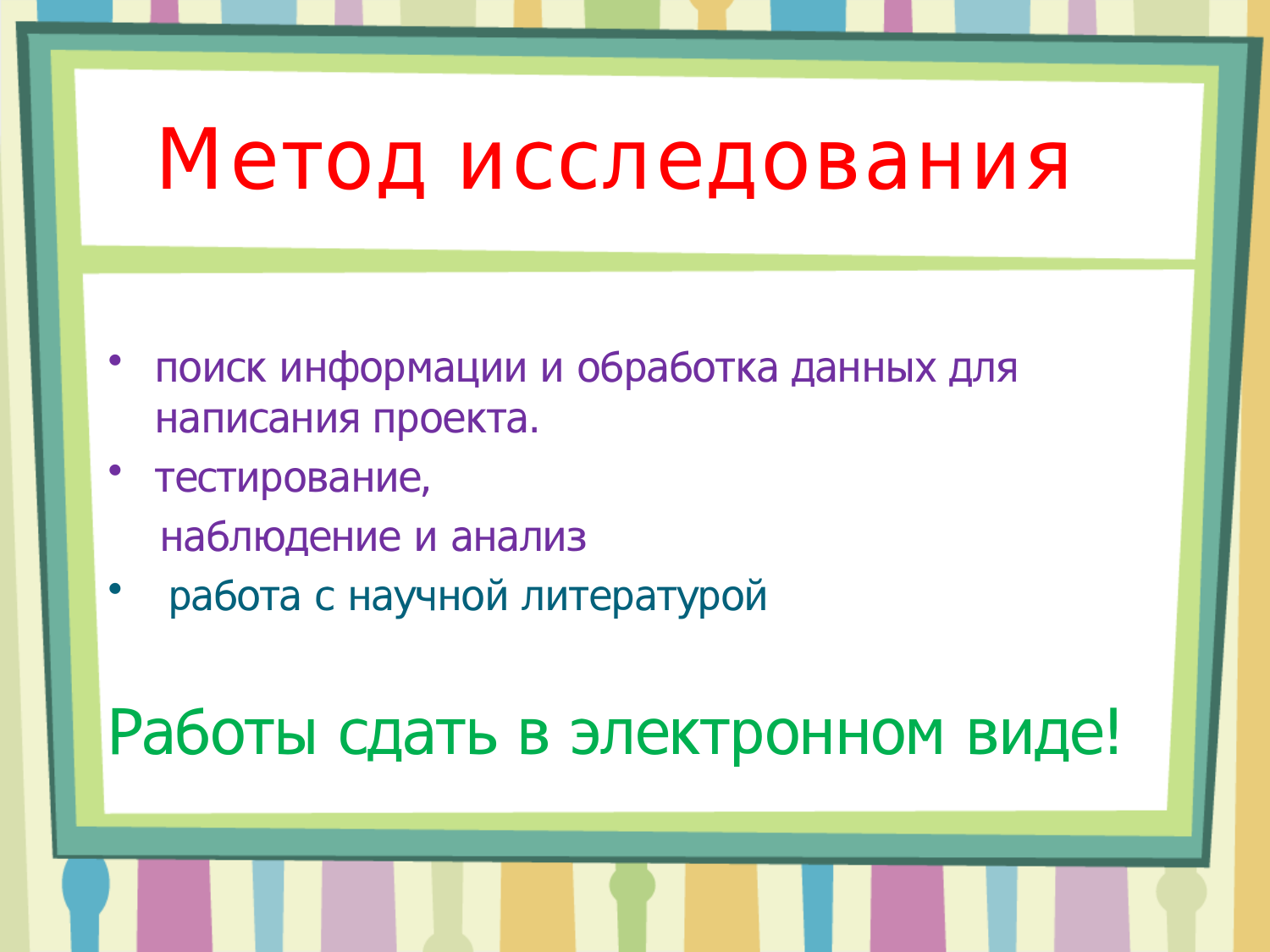

# Метод исследования

поиск информации и обработка данных для написания проекта.
тестирование,
    наблюдение и анализ
 работа с научной литературой

Работы сдать в электронном виде!